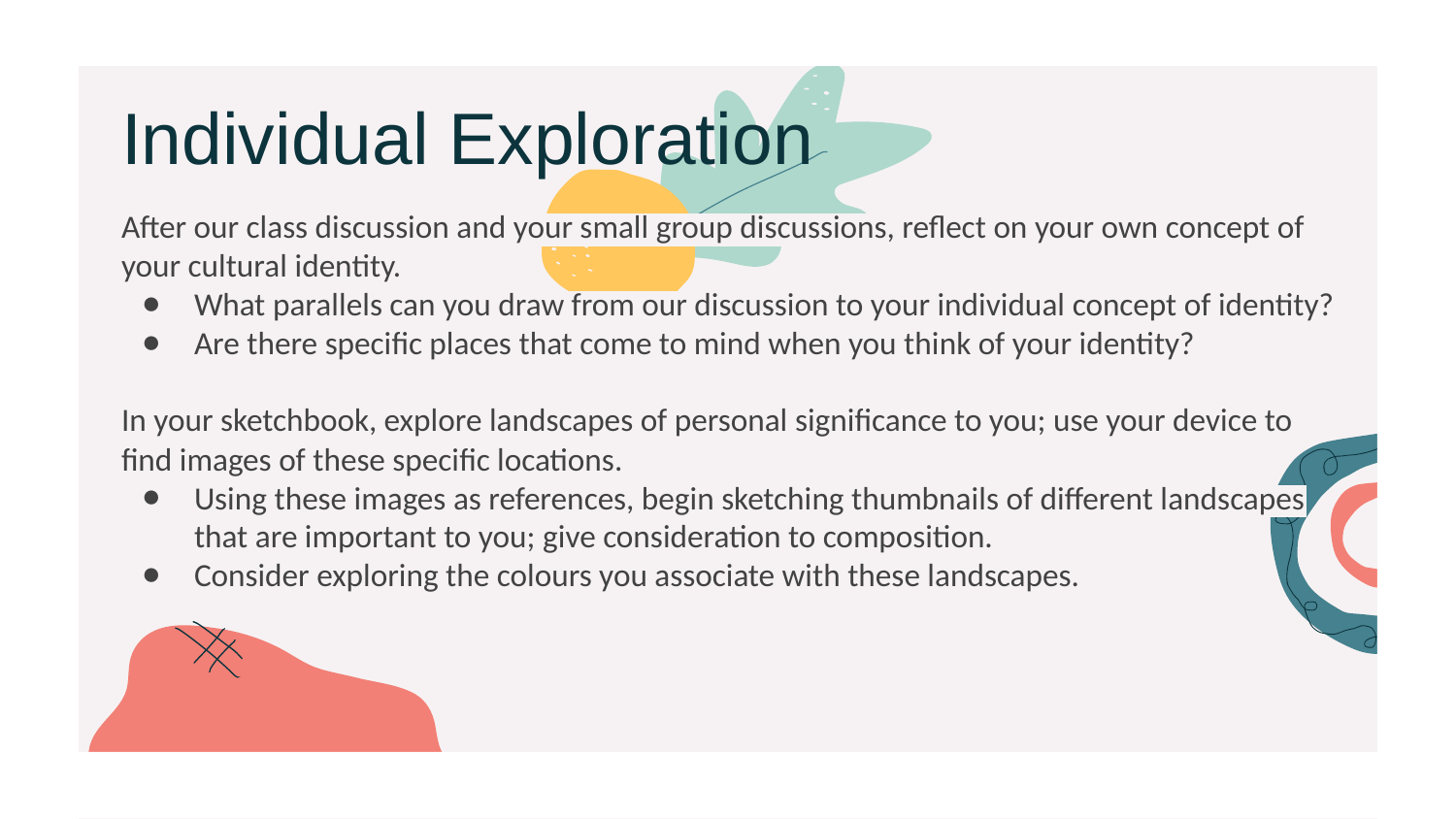

# Individual Exploration
After our class discussion and your small group discussions, reflect on your own concept of your cultural identity.
What parallels can you draw from our discussion to your individual concept of identity?
Are there specific places that come to mind when you think of your identity?

In your sketchbook, explore landscapes of personal significance to you; use your device to find images of these specific locations.
Using these images as references, begin sketching thumbnails of different landscapes that are important to you; give consideration to composition.
Consider exploring the colours you associate with these landscapes.